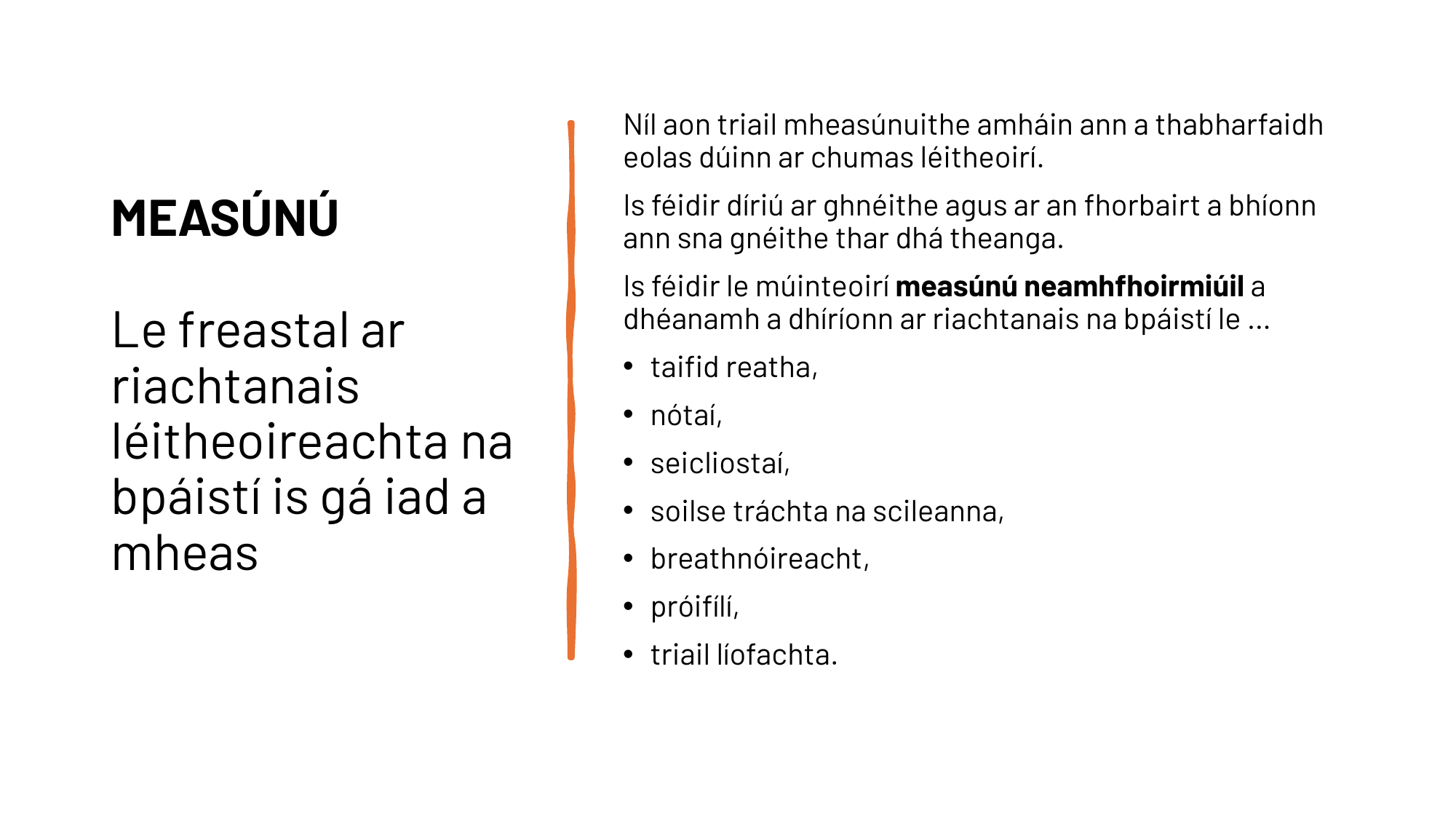

# MEASÚNÚ Le freastal ar riachtanais léitheoireachta na bpáistí is gá iad a mheas
Níl aon triail mheasúnuithe amháin ann a thabharfaidh eolas dúinn ar chumas léitheoirí.
Is féidir díriú ar ghnéithe agus ar an fhorbairt a bhíonn ann sna gnéithe thar dhá theanga.
Is féidir le múinteoirí measúnú neamhfhoirmiúil a dhéanamh a dhíríonn ar riachtanais na bpáistí le …
taifid reatha,
nótaí,
seicliostaí,
soilse tráchta na scileanna,
breathnóireacht,
próifílí,
triail líofachta.